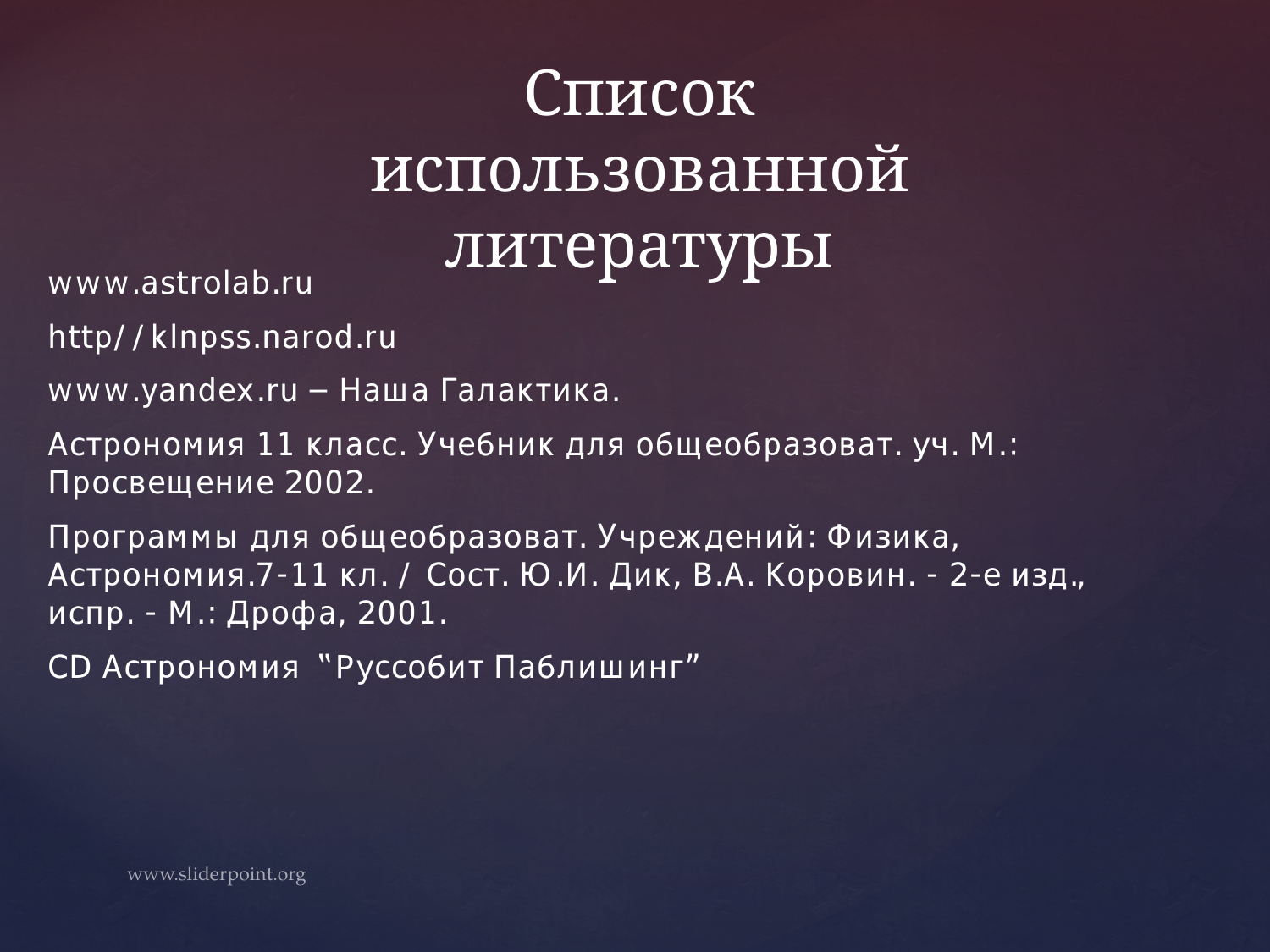

Список использованной литературы
www.astrolab.ru
http//klnpss.narod.ru
www.yandex.ru – Наша Галактика.
Астрономия 11 класс. Учебник для общеобразоват. уч. М.: Просвещение 2002.
Программы для общеобразоват. Учреждений: Физика, Астрономия.7-11 кл. / Сост. Ю.И. Дик, В.А. Коровин. - 2-е изд., испр. - М.: Дрофа, 2001.
CD Астрономия  “Руссобит Паблишинг”
www.sliderpoint.org